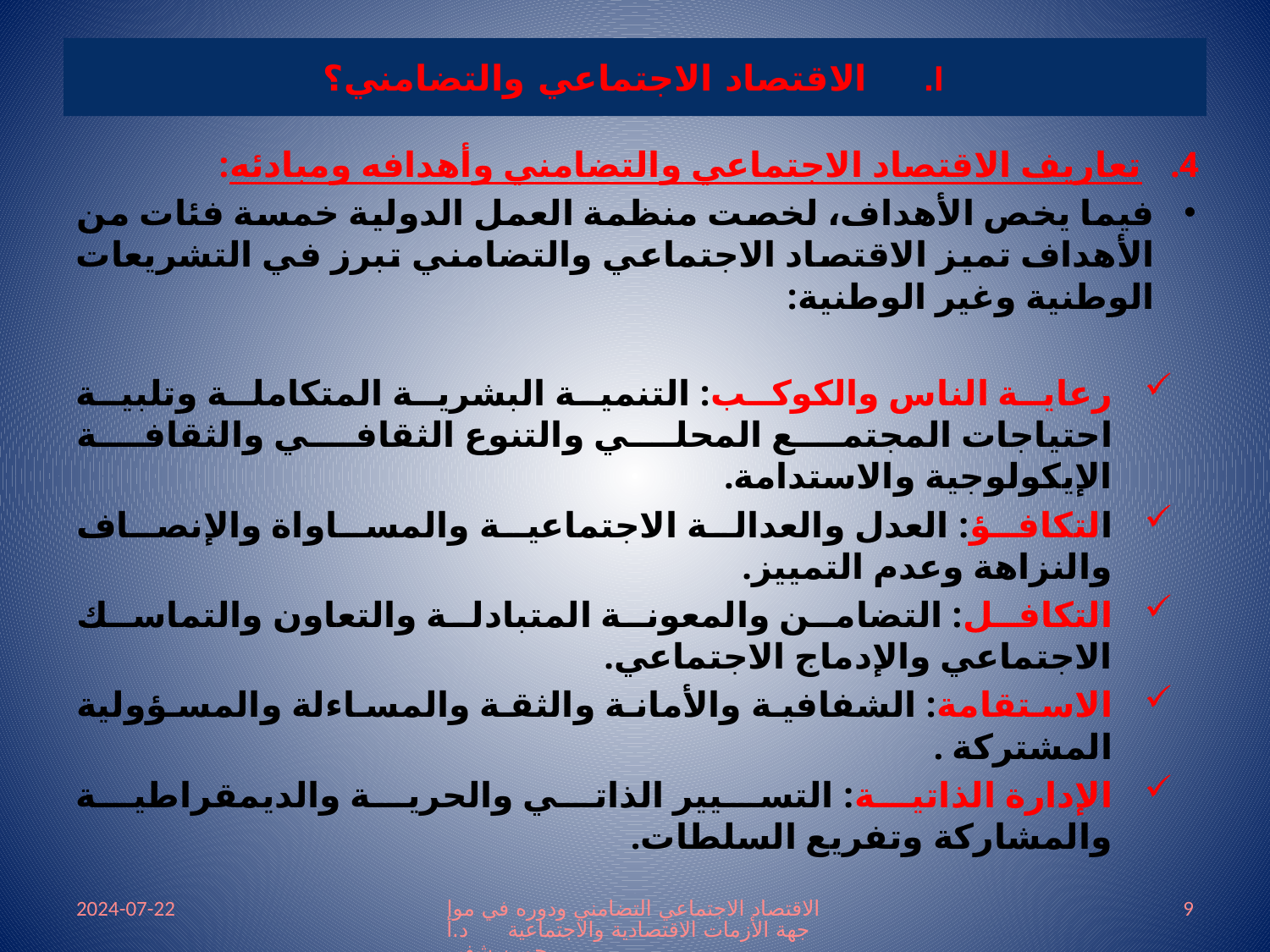

# الاقتصاد الاجتماعي والتضامني؟
تعاريف الاقتصاد الاجتماعي والتضامني وأهدافه ومبادئه:
فيما يخص الأهداف، لخصت منظمة العمل الدولية خمسة فئات من الأهداف تميز الاقتصاد الاجتماعي والتضامني تبرز في التشريعات الوطنية وغير الوطنية:

رعاية الناس والكوكب: التنمية البشرية المتكاملة وتلبية احتياجات المجتمع المحلي والتنوع الثقافي والثقافة الإيكولوجية والاستدامة.
التكافؤ: العدل والعدالة الاجتماعية والمساواة والإنصاف والنزاهة وعدم التمييز.
التكافل: التضامن والمعونة المتبادلة والتعاون والتماسك الاجتماعي والإدماج الاجتماعي.
الاستقامة: الشفافية والأمانة والثقة والمساءلة والمسؤولية المشتركة .
الإدارة الذاتية: التسيير الذاتي والحرية والديمقراطية والمشاركة وتفريع السلطات.

2024-07-22
الاقتصاد الاجتماعي التضامني ودوره في مواجهة الأزمات الاقتصادية والاجتماعية      د.أحمين شفير
9